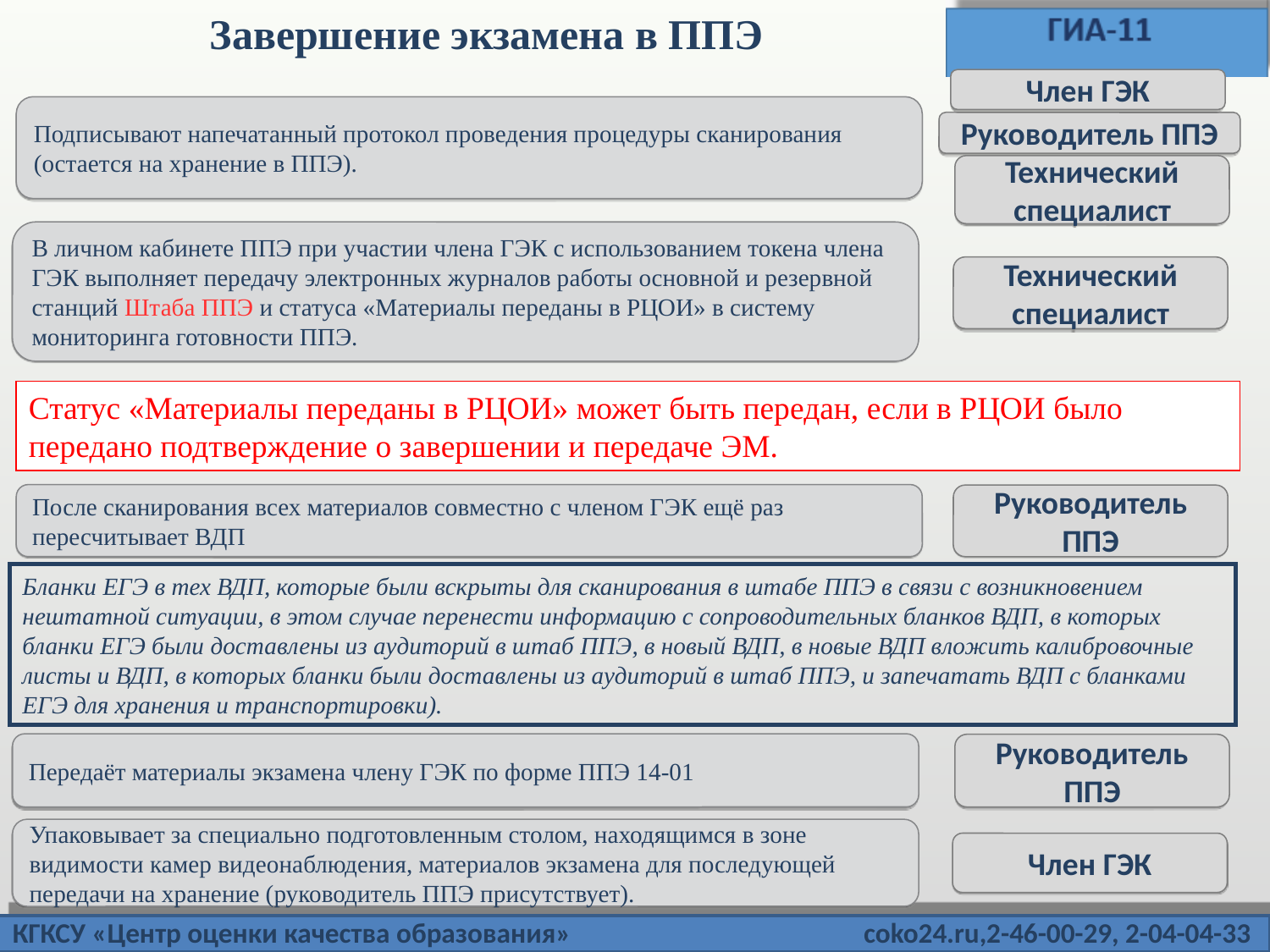

Завершение экзамена в ППЭ
Член ГЭК
Подписывают напечатанный протокол проведения процедуры сканирования (остается на хранение в ППЭ).
Руководитель ППЭ
Технический специалист
В личном кабинете ППЭ при участии члена ГЭК с использованием токена члена ГЭК выполняет передачу электронных журналов работы основной и резервной станций Штаба ППЭ и статуса «Материалы переданы в РЦОИ» в систему мониторинга готовности ППЭ.
Технический специалист
Статус «Материалы переданы в РЦОИ» может быть передан, если в РЦОИ было передано подтверждение о завершении и передаче ЭМ.
После сканирования всех материалов совместно с членом ГЭК ещё раз пересчитывает ВДП
Руководитель ППЭ
Бланки ЕГЭ в тех ВДП, которые были вскрыты для сканирования в штабе ППЭ в связи с возникновением нештатной ситуации, в этом случае перенести информацию с сопроводительных бланков ВДП, в которых бланки ЕГЭ были доставлены из аудиторий в штаб ППЭ, в новый ВДП, в новые ВДП вложить калибровочные листы и ВДП, в которых бланки были доставлены из аудиторий в штаб ППЭ, и запечатать ВДП с бланками ЕГЭ для хранения и транспортировки).
Передаёт материалы экзамена члену ГЭК по форме ППЭ 14-01
Руководитель ППЭ
Упаковывает за специально подготовленным столом, находящимся в зоне видимости камер видеонаблюдения, материалов экзамена для последующей передачи на хранение (руководитель ППЭ присутствует).
Член ГЭК